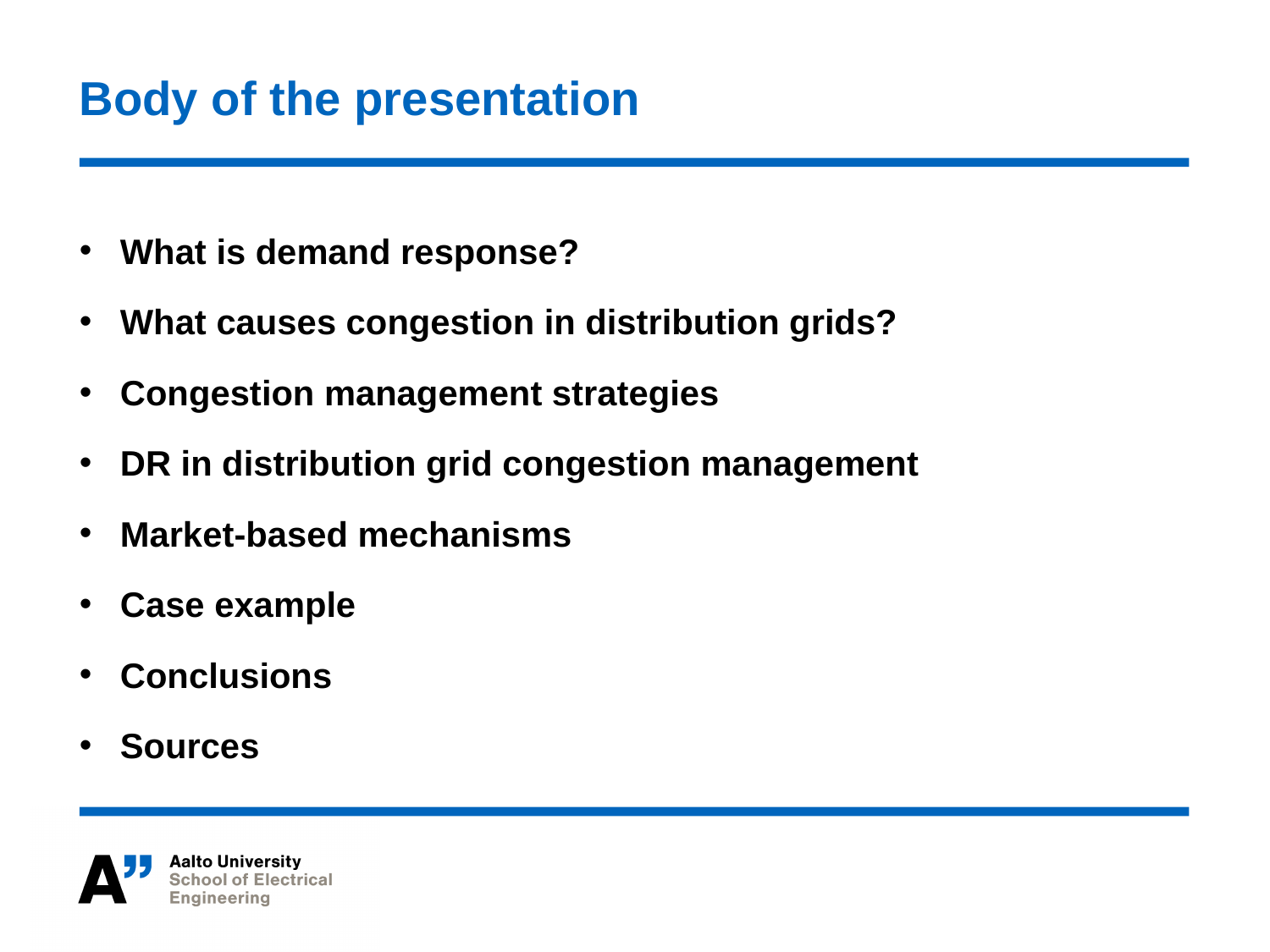

# Body of the presentation
What is demand response?
What causes congestion in distribution grids?
Congestion management strategies
DR in distribution grid congestion management
Market-based mechanisms
Case example
Conclusions
Sources